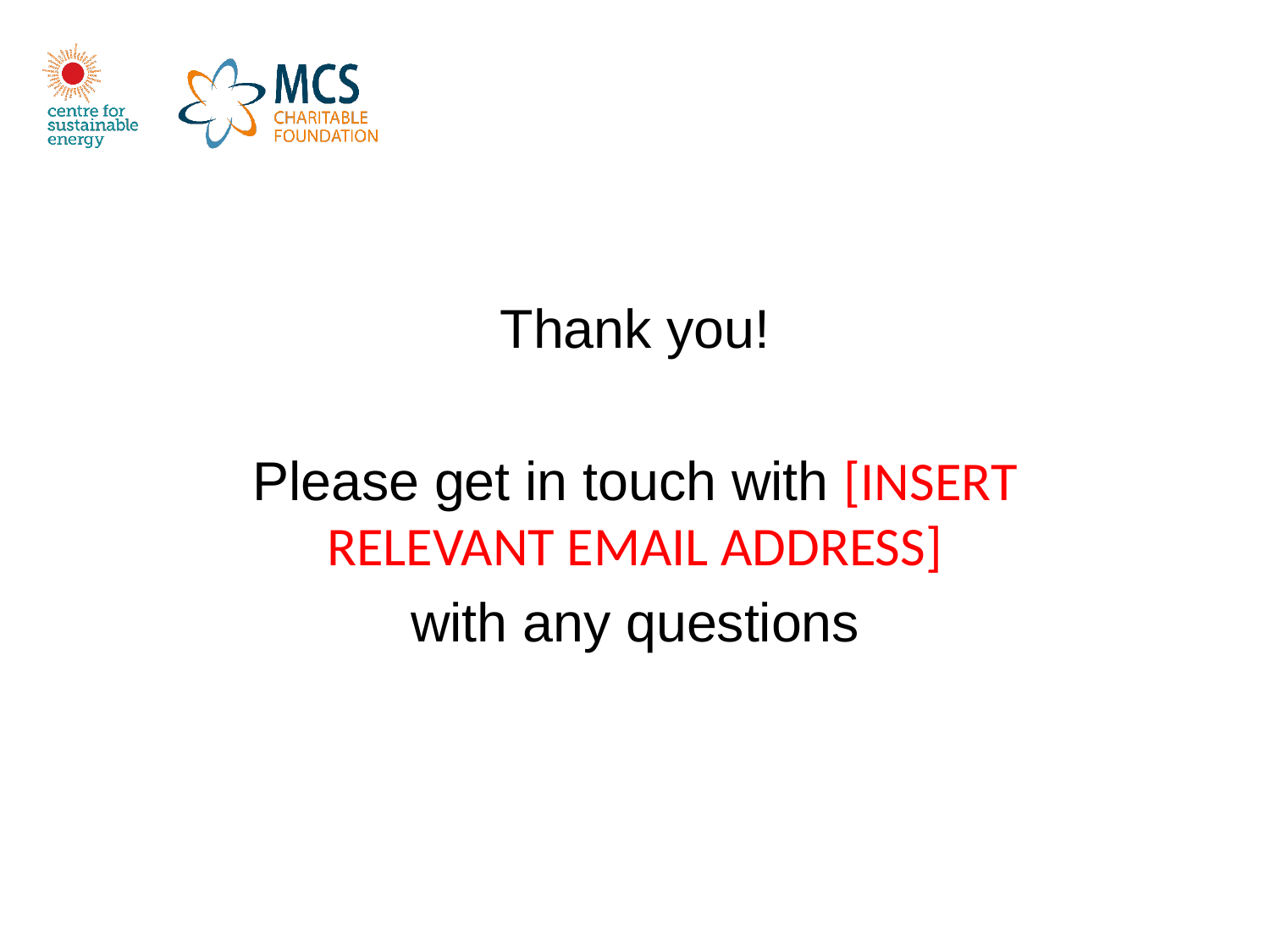

Thank you!

Please get in touch with [INSERT RELEVANT EMAIL ADDRESS]
with any questions